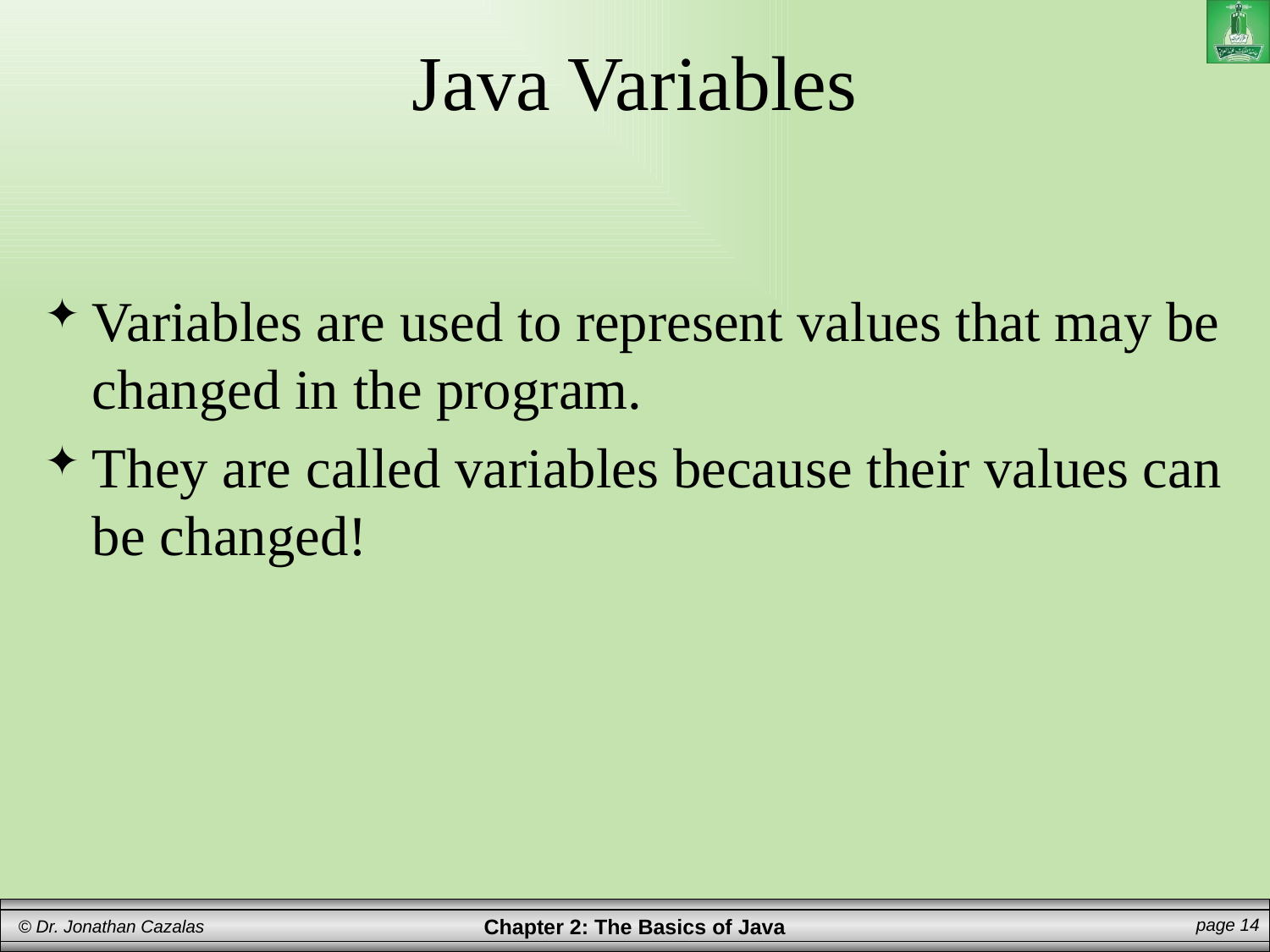

# Java Variables
Variables are used to represent values that may be changed in the program.
They are called variables because their values can be changed!